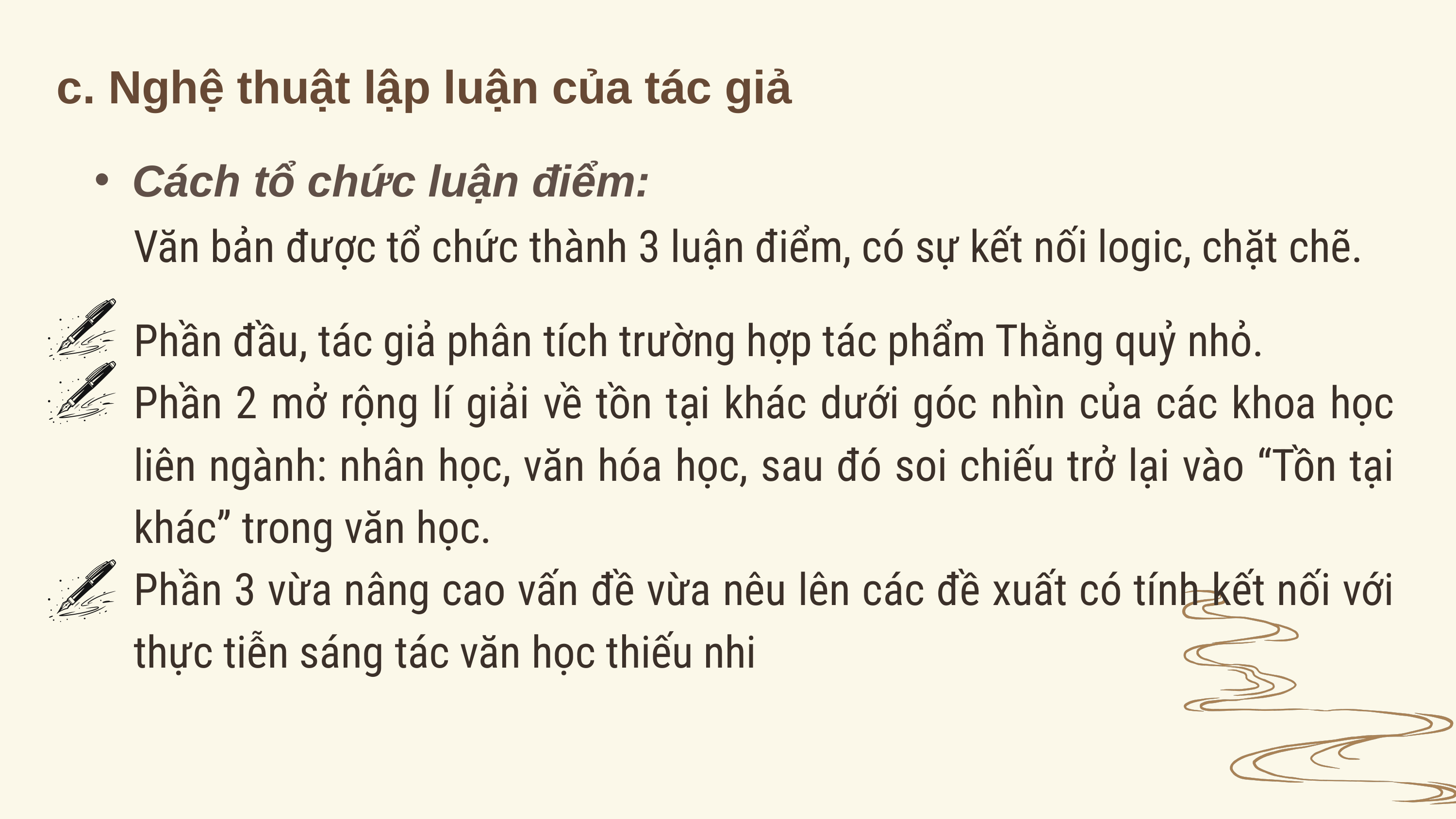

c. Nghệ thuật lập luận của tác giả
Cách tổ chức luận điểm:
Văn bản được tổ chức thành 3 luận điểm, có sự kết nối logic, chặt chẽ.

Phần đầu, tác giả phân tích trường hợp tác phẩm Thằng quỷ nhỏ.
Phần 2 mở rộng lí giải về tồn tại khác dưới góc nhìn của các khoa học liên ngành: nhân học, văn hóa học, sau đó soi chiếu trở lại vào “Tồn tại khác” trong văn học.
Phần 3 vừa nâng cao vấn đề vừa nêu lên các đề xuất có tính kết nối với thực tiễn sáng tác văn học thiếu nhi